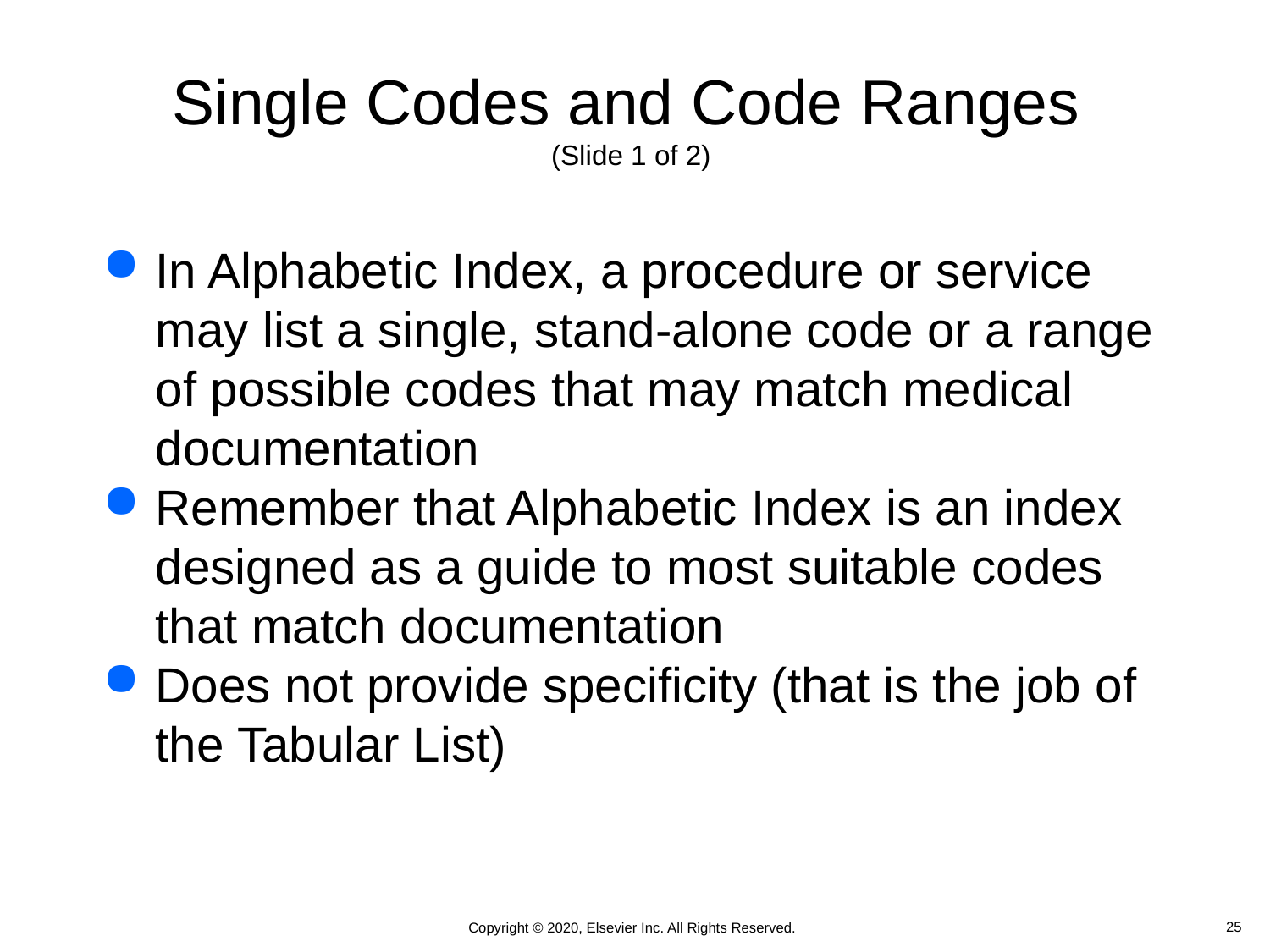

# Single Codes and Code Ranges (Slide 1 of 2)
In Alphabetic Index, a procedure or service may list a single, stand-alone code or a range of possible codes that may match medical documentation
Remember that Alphabetic Index is an index designed as a guide to most suitable codes that match documentation
Does not provide specificity (that is the job of the Tabular List)
 25